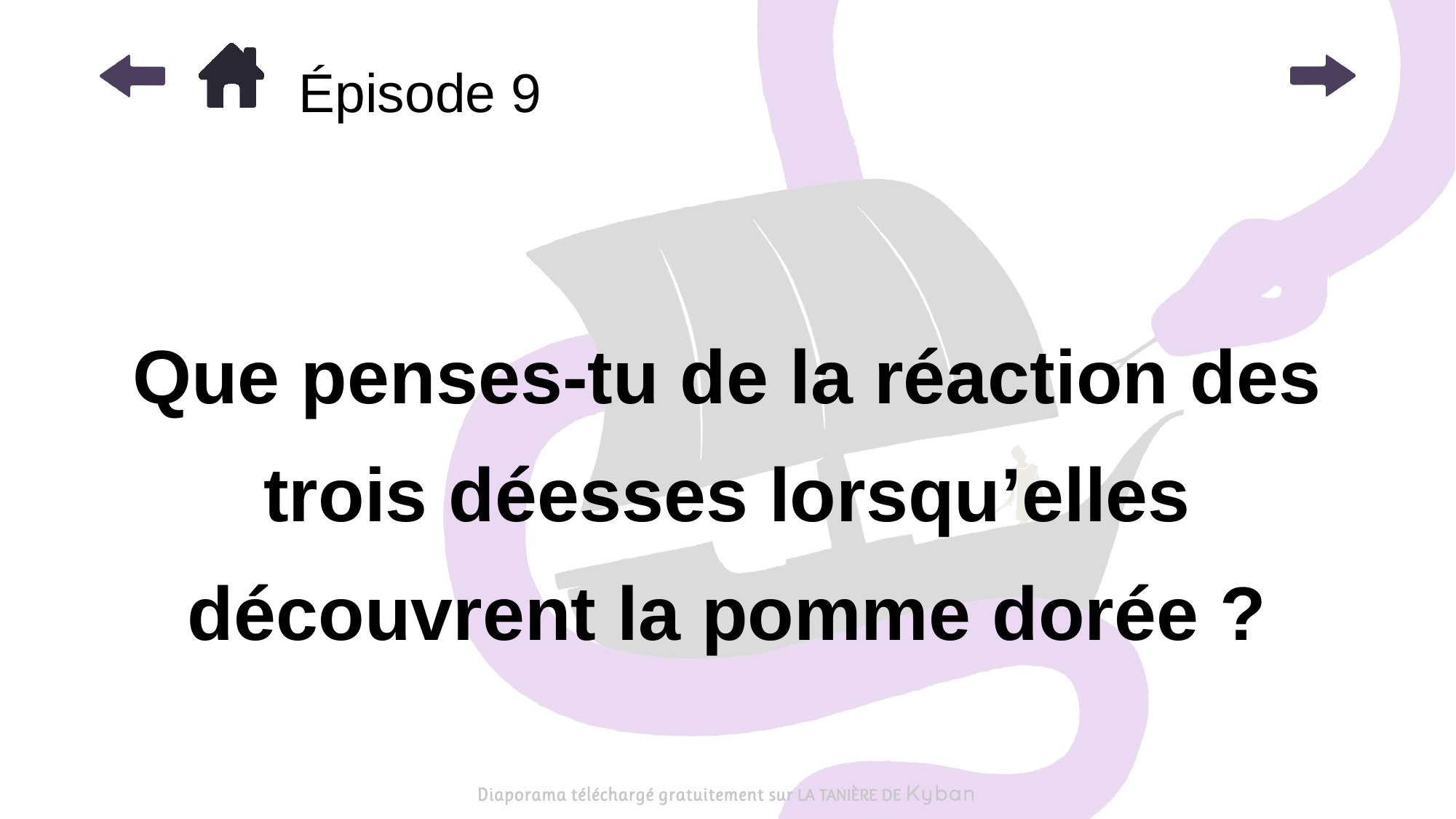

# Épisode 9
Que penses-tu de la réaction des trois déesses lorsqu’elles découvrent la pomme dorée ?